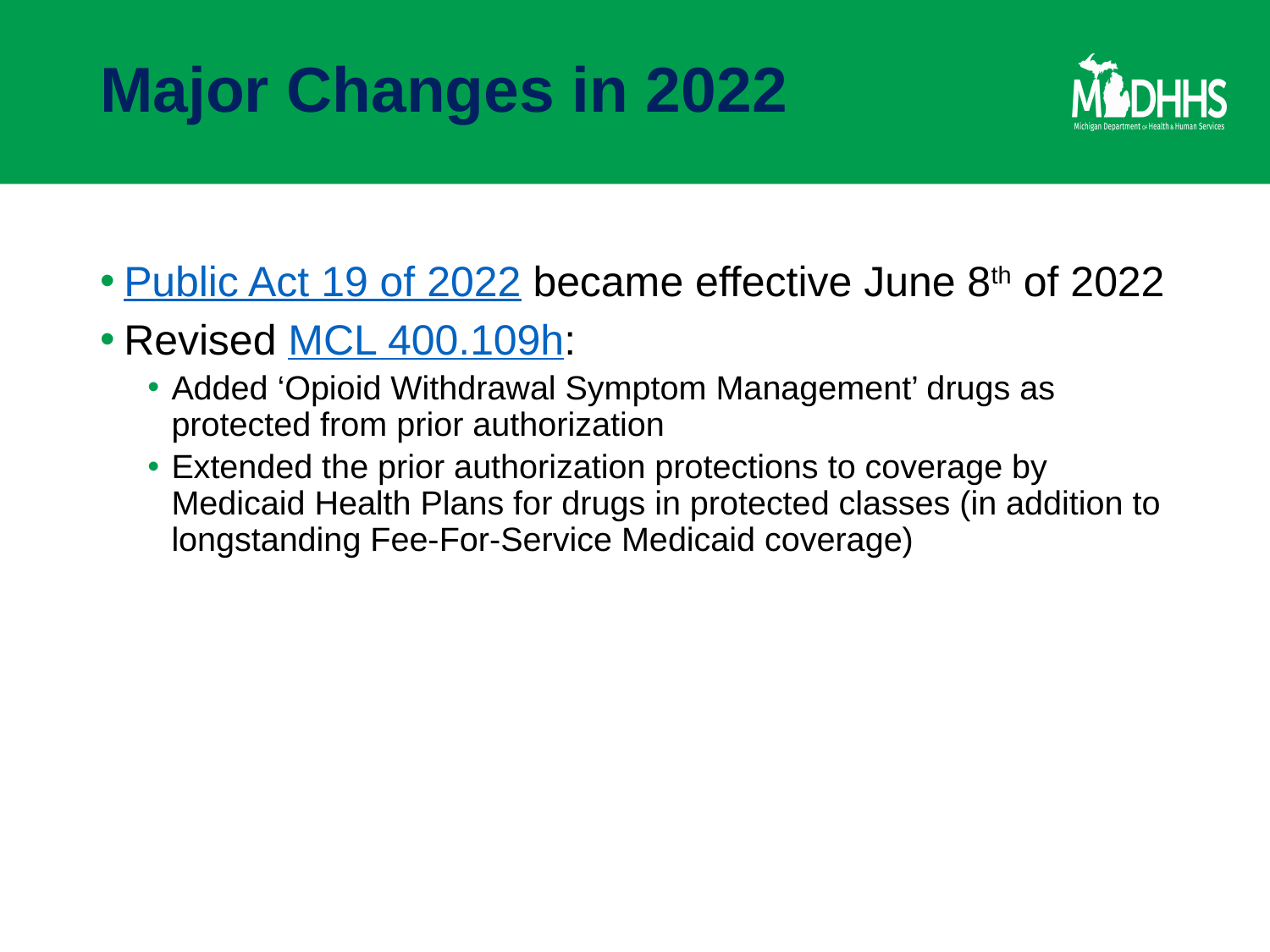

# Major Changes in 2022
Public Act 19 of 2022 became effective June 8th of 2022
Revised MCL 400.109h:
Added ‘Opioid Withdrawal Symptom Management’ drugs as protected from prior authorization
Extended the prior authorization protections to coverage by Medicaid Health Plans for drugs in protected classes (in addition to longstanding Fee-For-Service Medicaid coverage)